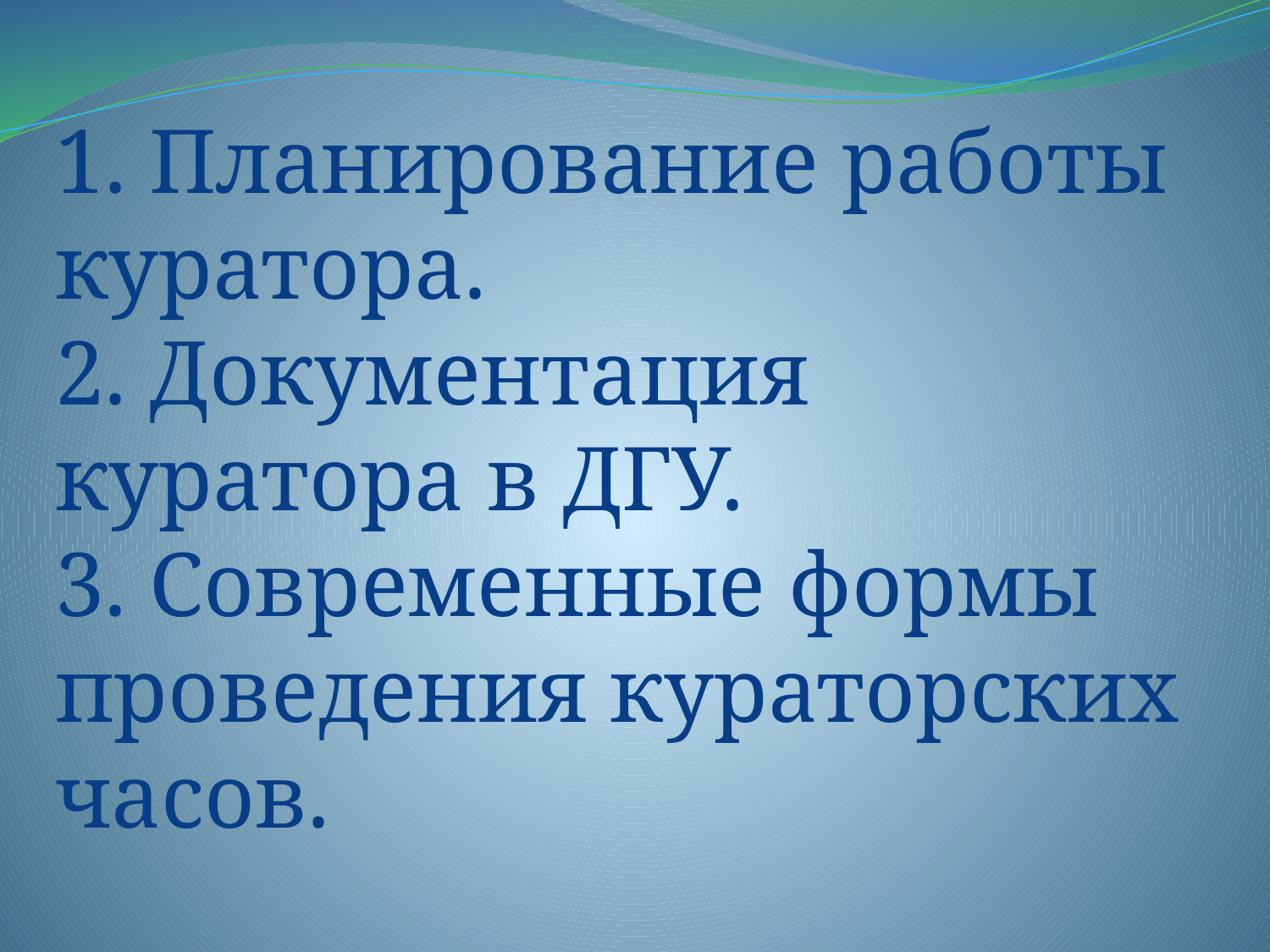

# 1. Планирование работы куратора. 2. Документация куратора в ДГУ. 3. Современные формы проведения кураторских часов.